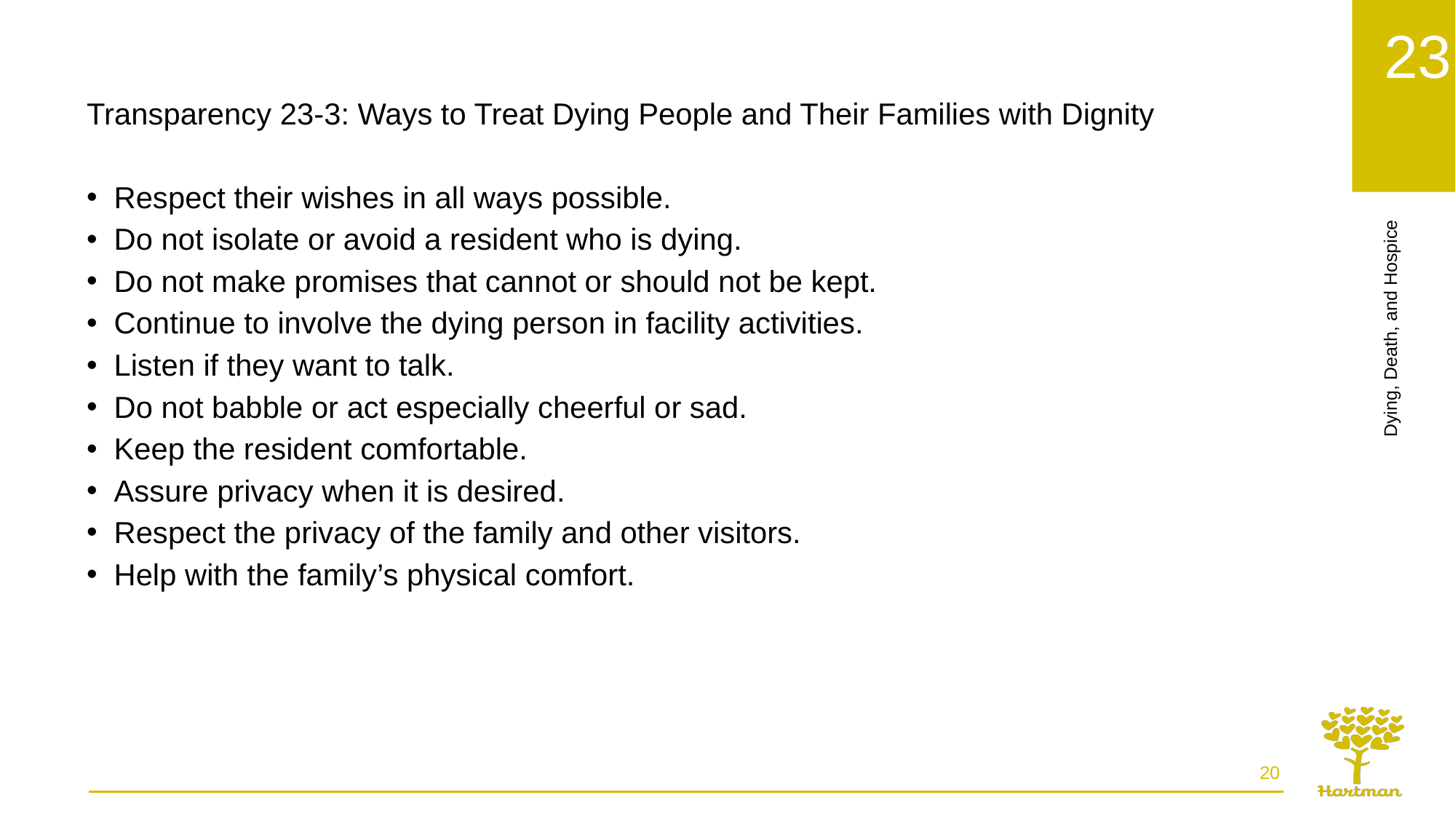

Transparency 23-3: Ways to Treat Dying People and Their Families with Dignity

Respect their wishes in all ways possible.
Do not isolate or avoid a resident who is dying.
Do not make promises that cannot or should not be kept.
Continue to involve the dying person in facility activities.
Listen if they want to talk.
Do not babble or act especially cheerful or sad.
Keep the resident comfortable.
Assure privacy when it is desired.
Respect the privacy of the family and other visitors.
Help with the family’s physical comfort.

20